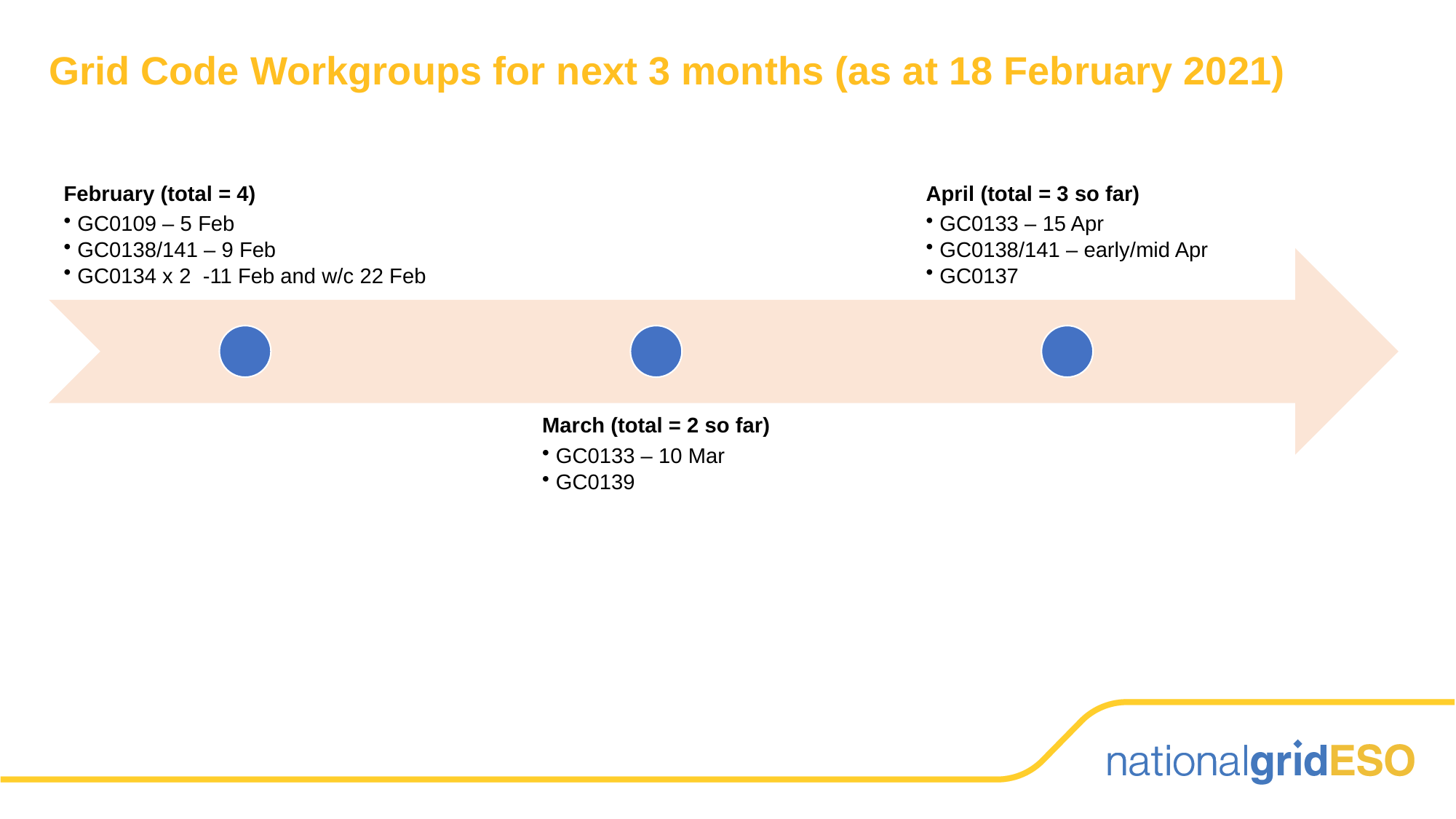

Grid Code Workgroups for next 3 months (as at 18 February 2021)
February (total = 4)
GC0109 – 5 Feb
GC0138/141 – 9 Feb
GC0134 x 2  -11 Feb and w/c 22 Feb
March (total = 2 so far)
GC0133 – 10 Mar
GC0139
April (total = 3 so far)
GC0133 – 15 Apr
GC0138/141 – early/mid Apr
GC0137